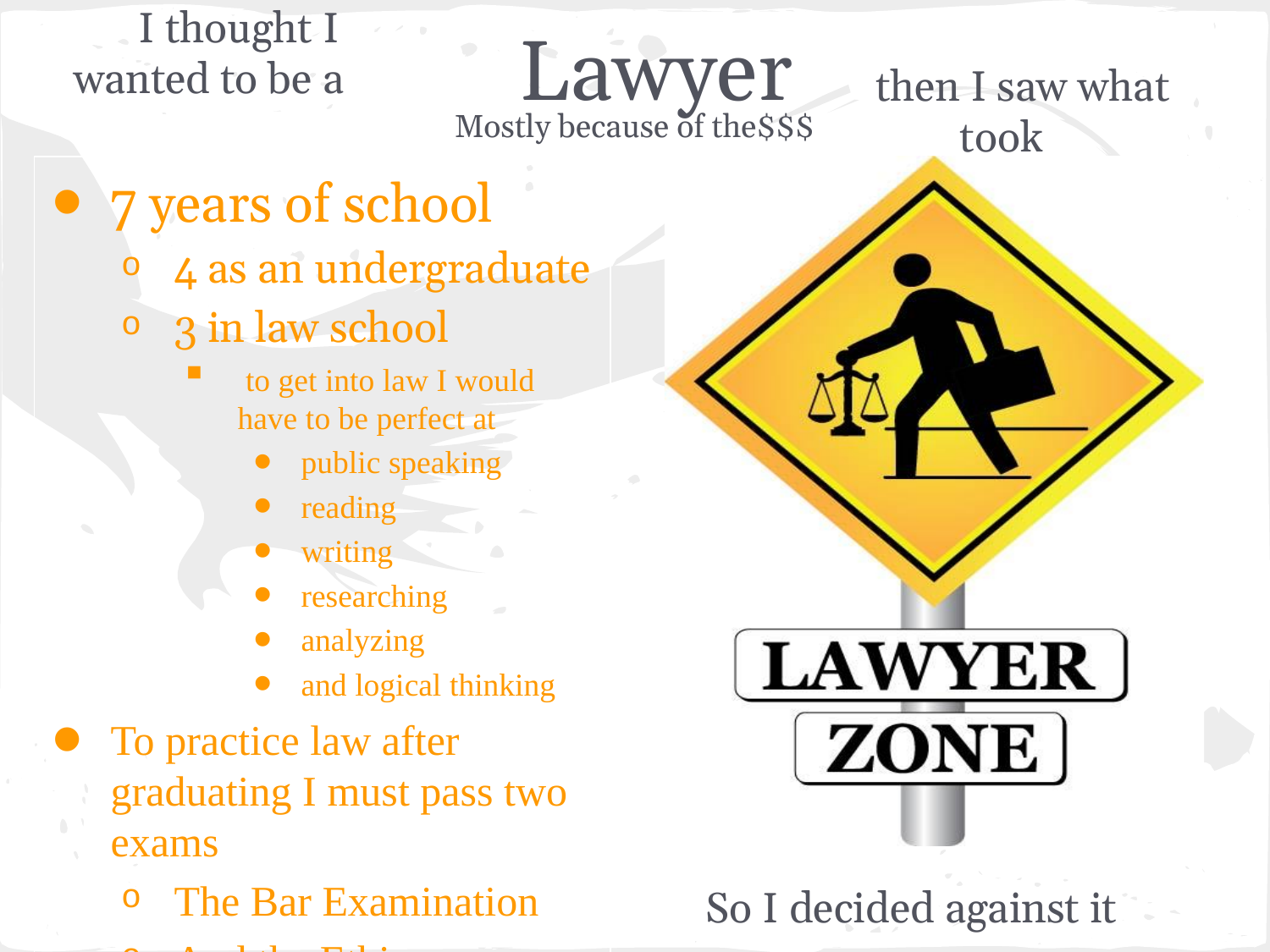

I thought I wanted to be a
# Lawyer
then I saw what took
Mostly because of the$$$
7 years of school
4 as an undergraduate
3 in law school
 to get into law I would have to be perfect at
public speaking
reading
writing
researching
analyzing
and logical thinking
To practice law after graduating I must pass two exams
The Bar Examination
And the Ethics Examination

So I decided against it